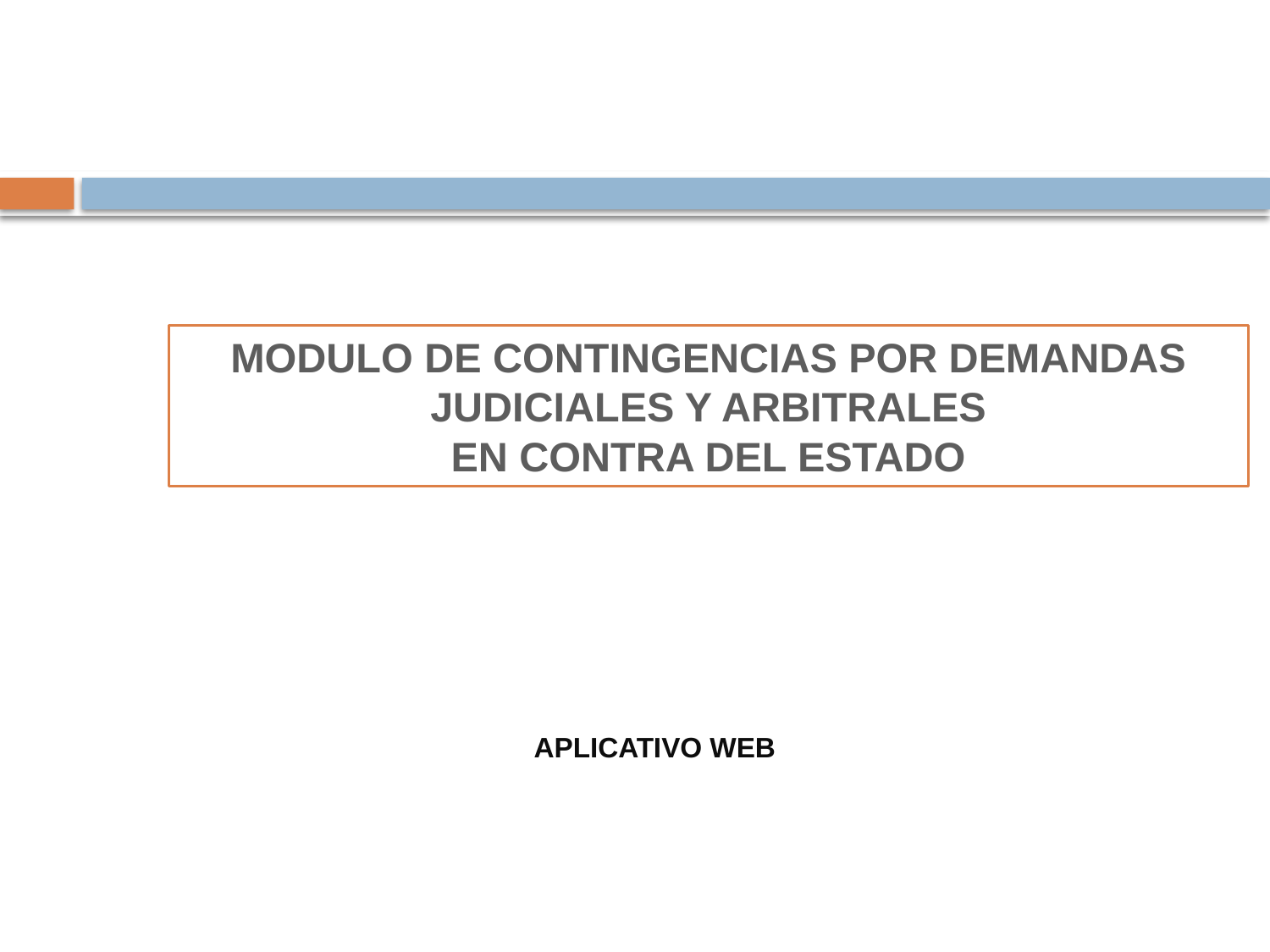

MODULO DE CONTINGENCIAS POR DEMANDAS JUDICIALES Y ARBITRALES
EN CONTRA DEL ESTADO

 APLICATIVO WEB